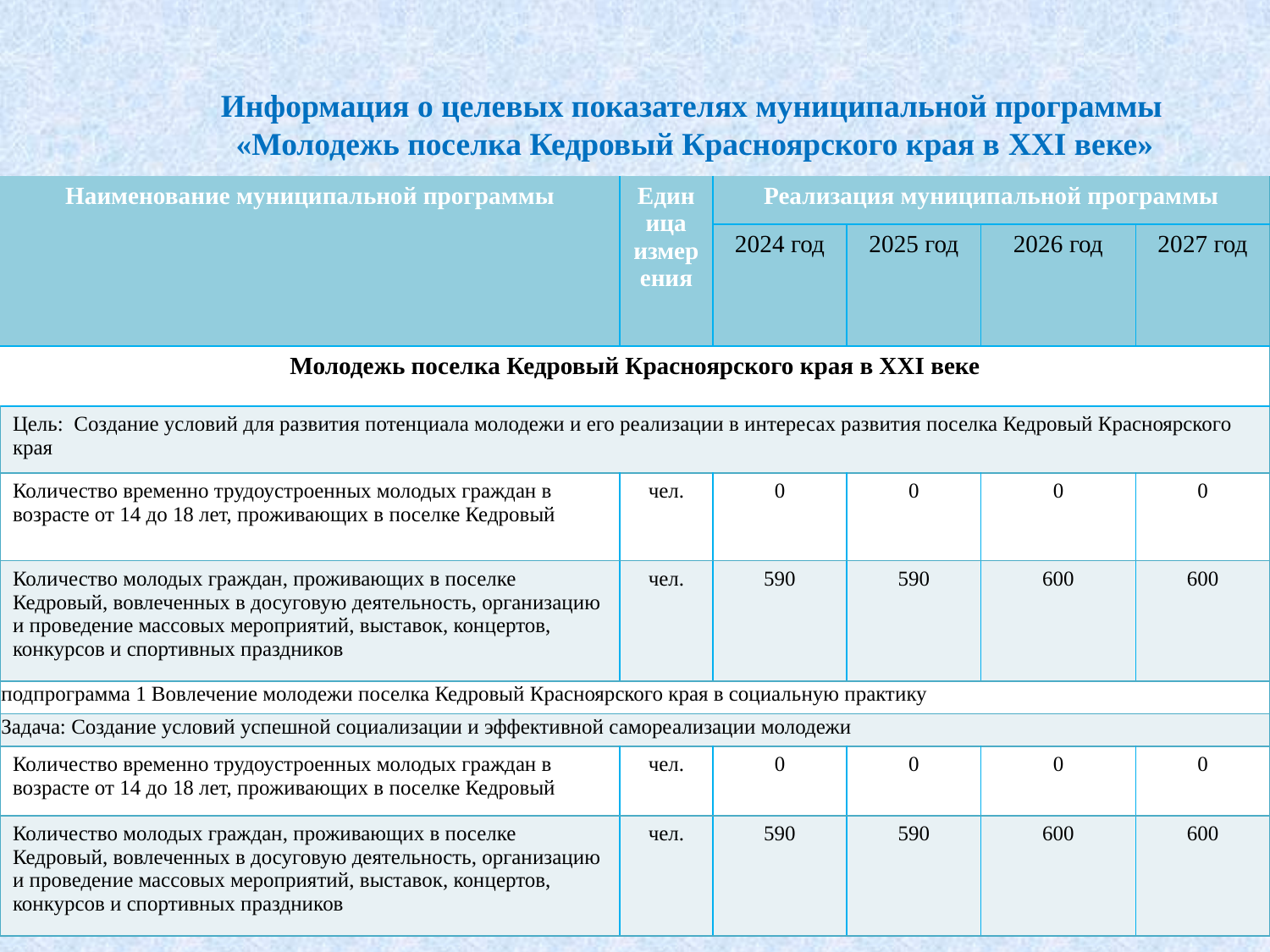

Информация о целевых показателях муниципальной программы
«Молодежь поселка Кедровый Красноярского края в XXI веке»
| Наименование муниципальной программы | Единица измерения | Реализация муниципальной программы |  |  |  |
| --- | --- | --- | --- | --- | --- |
|  |  | 2024 год | 2025 год | 2026 год | 2027 год |
| Молодежь поселка Кедровый Красноярского края в XXI веке |  |  |  |  |  |
| Цель: Создание условий для развития потенциала молодежи и его реализации в интересах развития поселка Кедровый Красноярского края |  |  |  |  |  |
| Количество временно трудоустроенных молодых граждан в возрасте от 14 до 18 лет, проживающих в поселке Кедровый | чел. | 0 | 0 | 0 | 0 |
| Количество молодых граждан, проживающих в поселке Кедровый, вовлеченных в досуговую деятельность, организацию и проведение массовых мероприятий, выставок, концертов, конкурсов и спортивных праздников | чел. | 590 | 590 | 600 | 600 |
| подпрограмма 1 Вовлечение молодежи поселка Кедровый Красноярского края в социальную практику |  |  |  |  |  |
| Задача: Создание условий успешной социализации и эффективной самореализации молодежи |  |  |  |  |  |
| Количество временно трудоустроенных молодых граждан в возрасте от 14 до 18 лет, проживающих в поселке Кедровый | чел. | 0 | 0 | 0 | 0 |
| Количество молодых граждан, проживающих в поселке Кедровый, вовлеченных в досуговую деятельность, организацию и проведение массовых мероприятий, выставок, концертов, конкурсов и спортивных праздников | чел. | 590 | 590 | 600 | 600 |